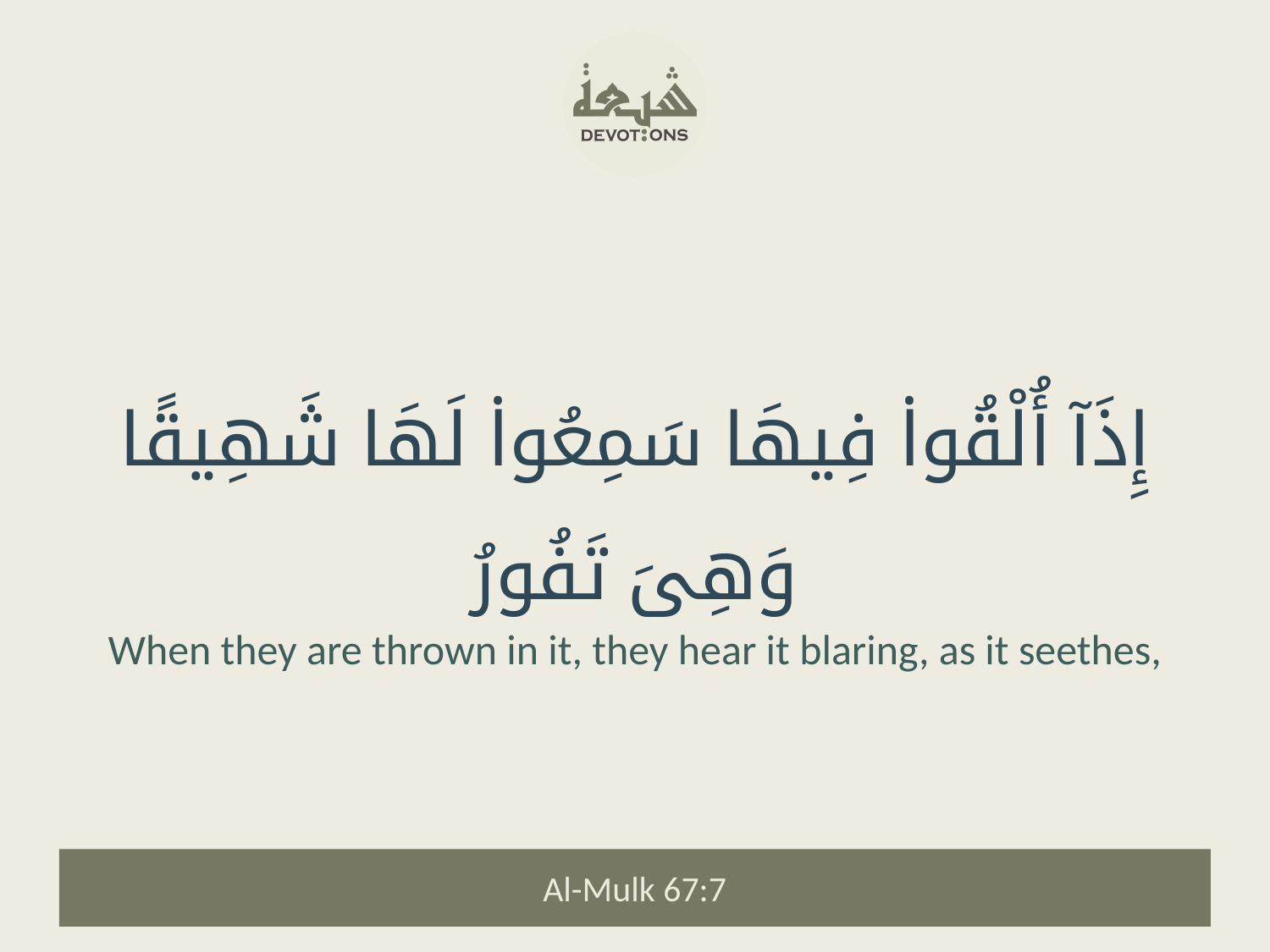

إِذَآ أُلْقُوا۟ فِيهَا سَمِعُوا۟ لَهَا شَهِيقًا وَهِىَ تَفُورُ
When they are thrown in it, they hear it blaring, as it seethes,
Al-Mulk 67:7